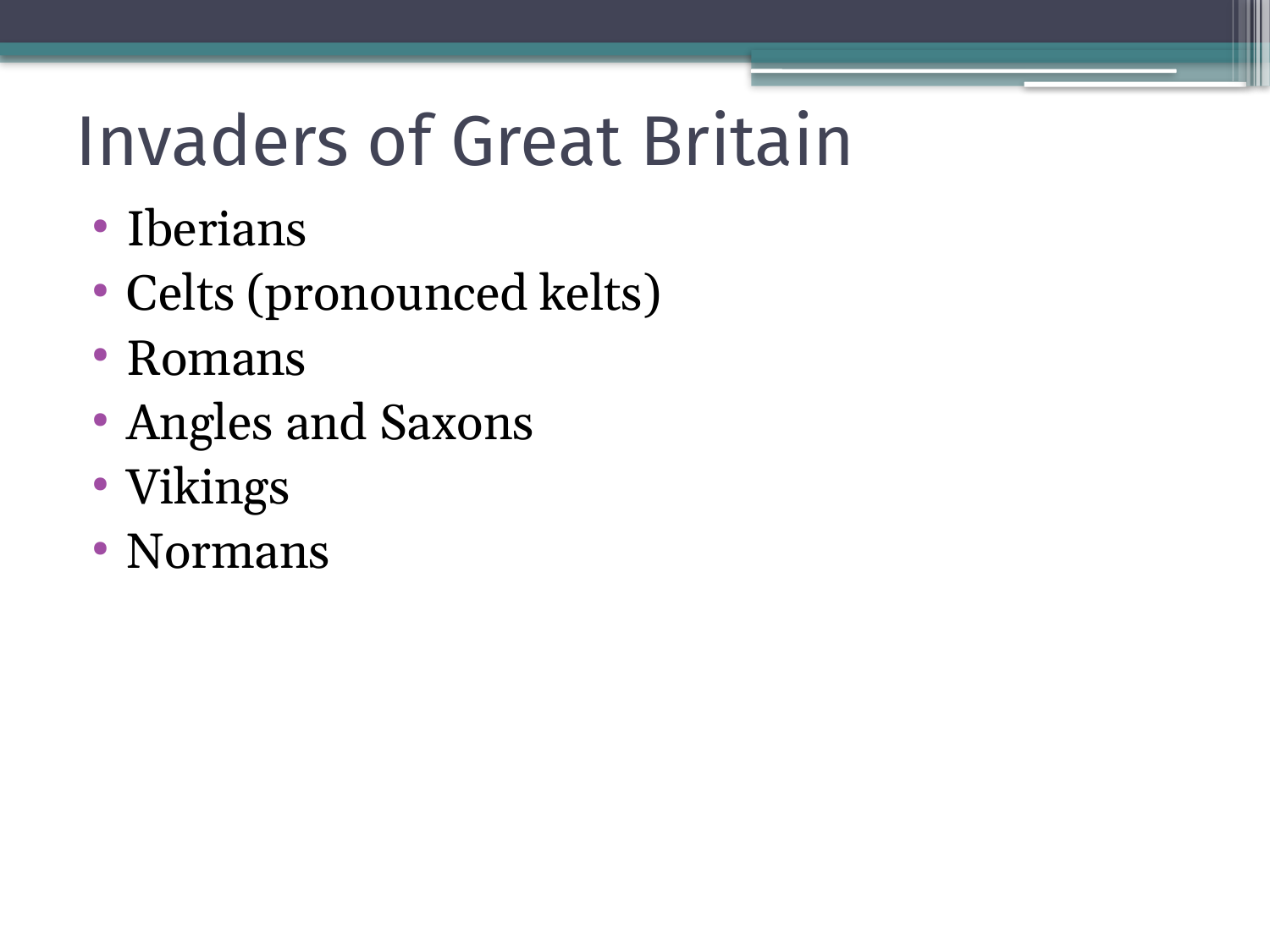

# Invaders of Great Britain
Iberians
Celts (pronounced kelts)
Romans
Angles and Saxons
Vikings
Normans